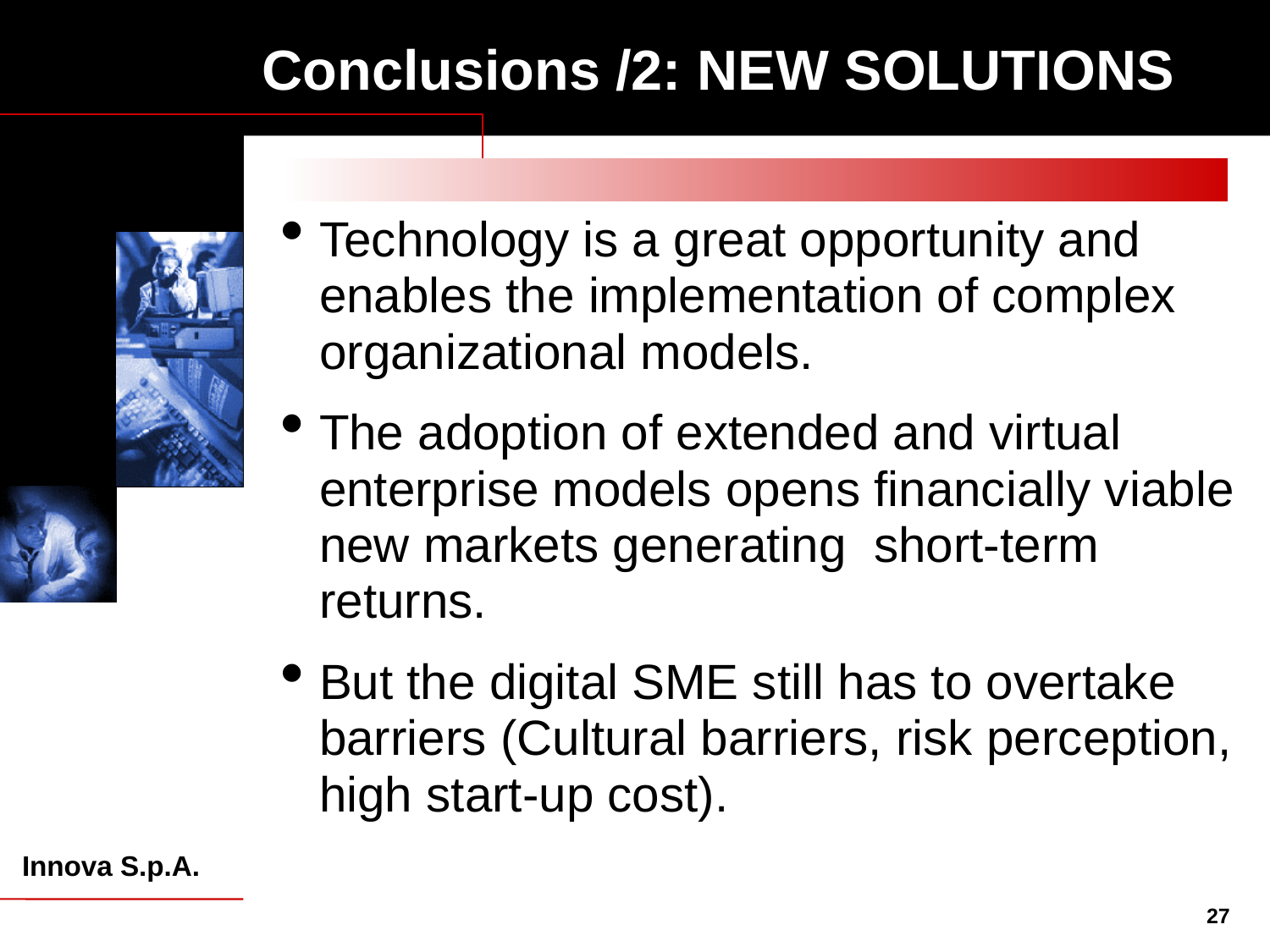

# Conclusions /2: NEW SOLUTIONS
Technology is a great opportunity and enables the implementation of complex organizational models.
The adoption of extended and virtual enterprise models opens financially viable new markets generating  short-term returns.
But the digital SME still has to overtake barriers (Cultural barriers, risk perception, high start-up cost).